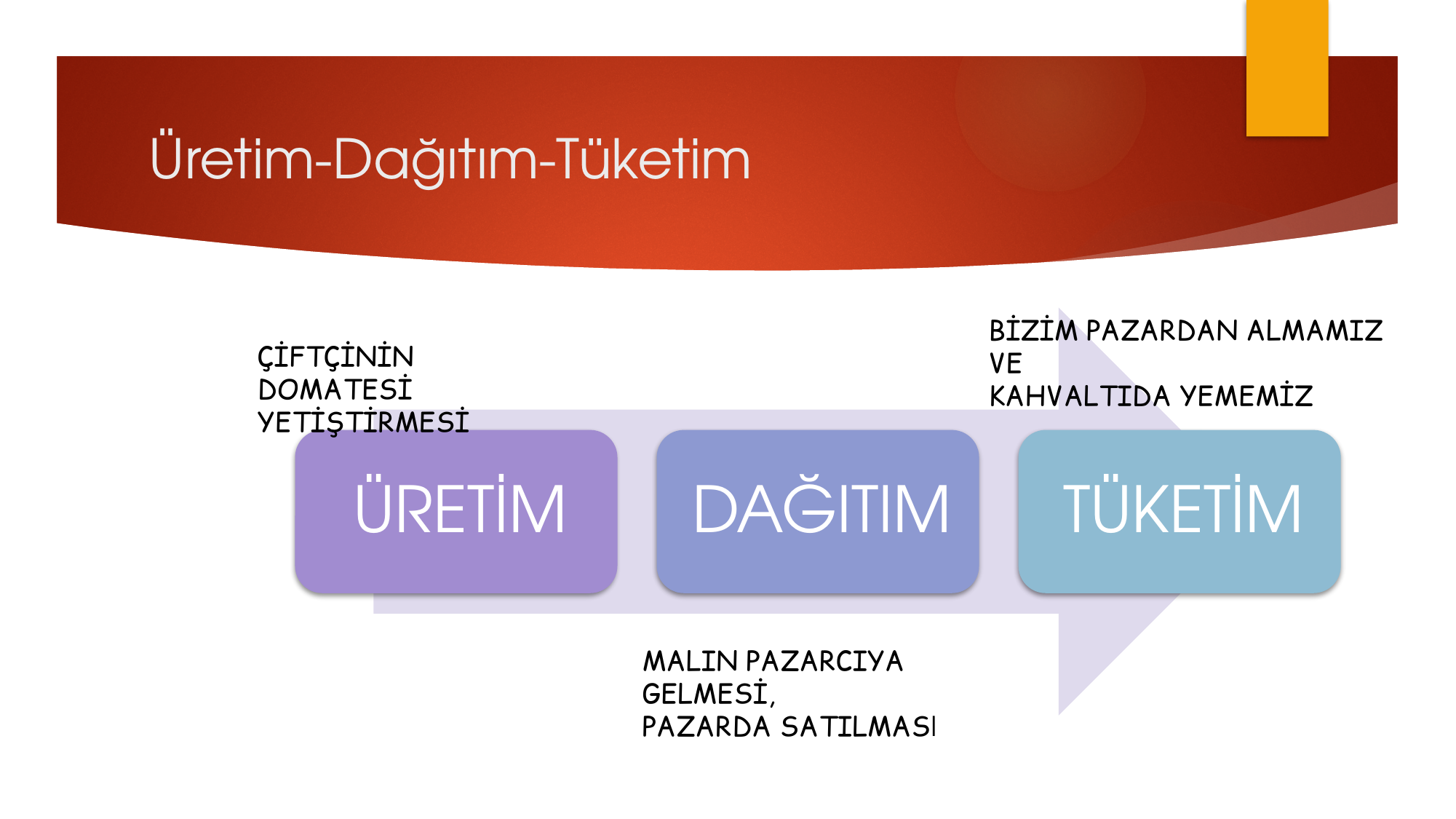

# Üretim-Dağıtım-Tüketim
ÜRETİM
DAĞITIM
TÜKETİM
BİZİM PAZARDAN ALMAMIZ
VE
KAHVALTIDA YEMEMİZ
ÇİFTÇİNİN
DOMATESİ
YETİŞTİRMESİ
MALIN PAZARCIYA
GELMESİ,
PAZARDA SATILMASI